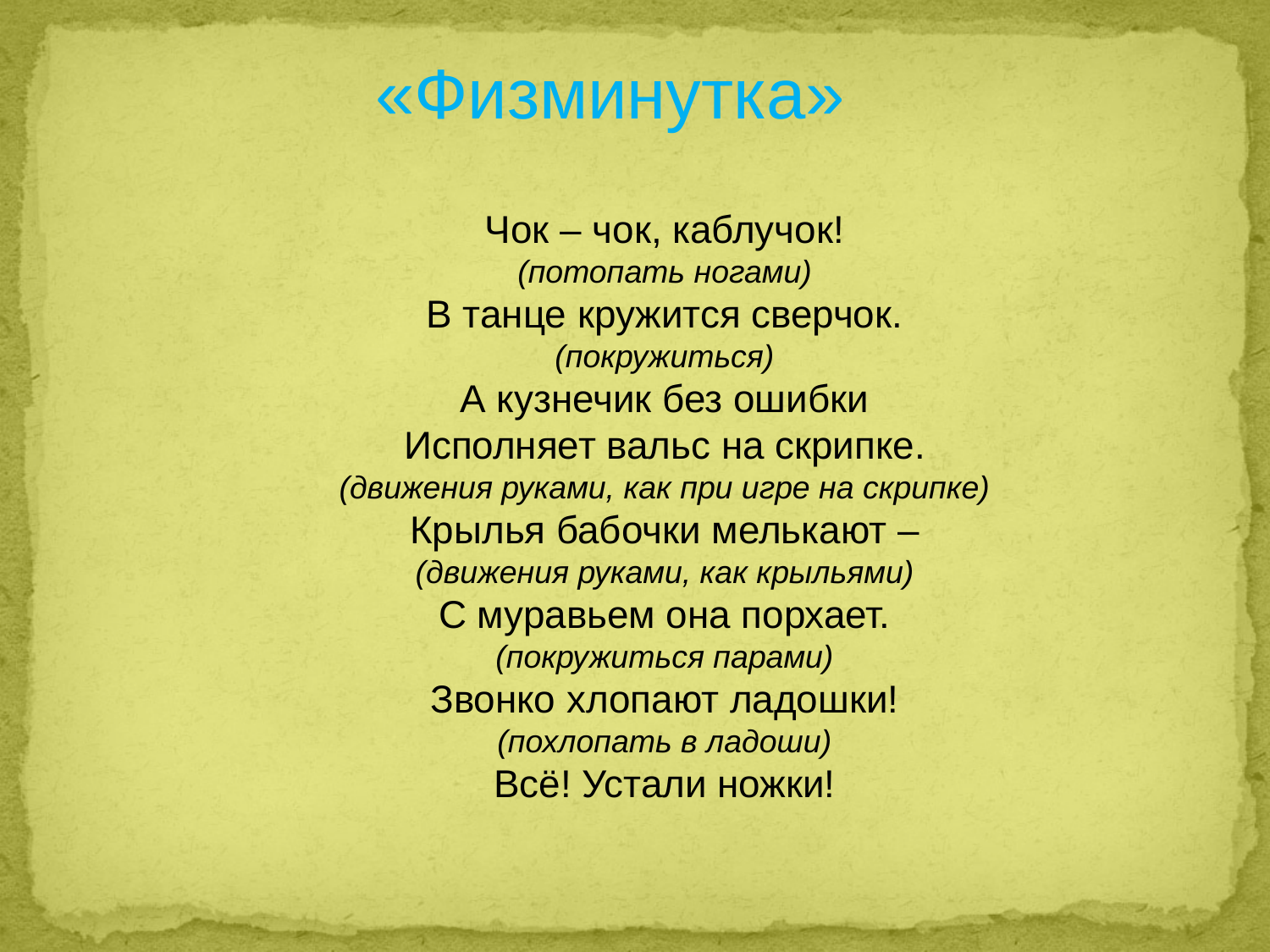

«Физминутка»

Чок – чок, каблучок!
(потопать ногами)
В танце кружится сверчок.
(покружиться)
А кузнечик без ошибки
Исполняет вальс на скрипке.
(движения руками, как при игре на скрипке)
Крылья бабочки мелькают –
(движения руками, как крыльями)
С муравьем она порхает.
(покружиться парами)
Звонко хлопают ладошки!
(похлопать в ладоши)
Всё! Устали ножки!